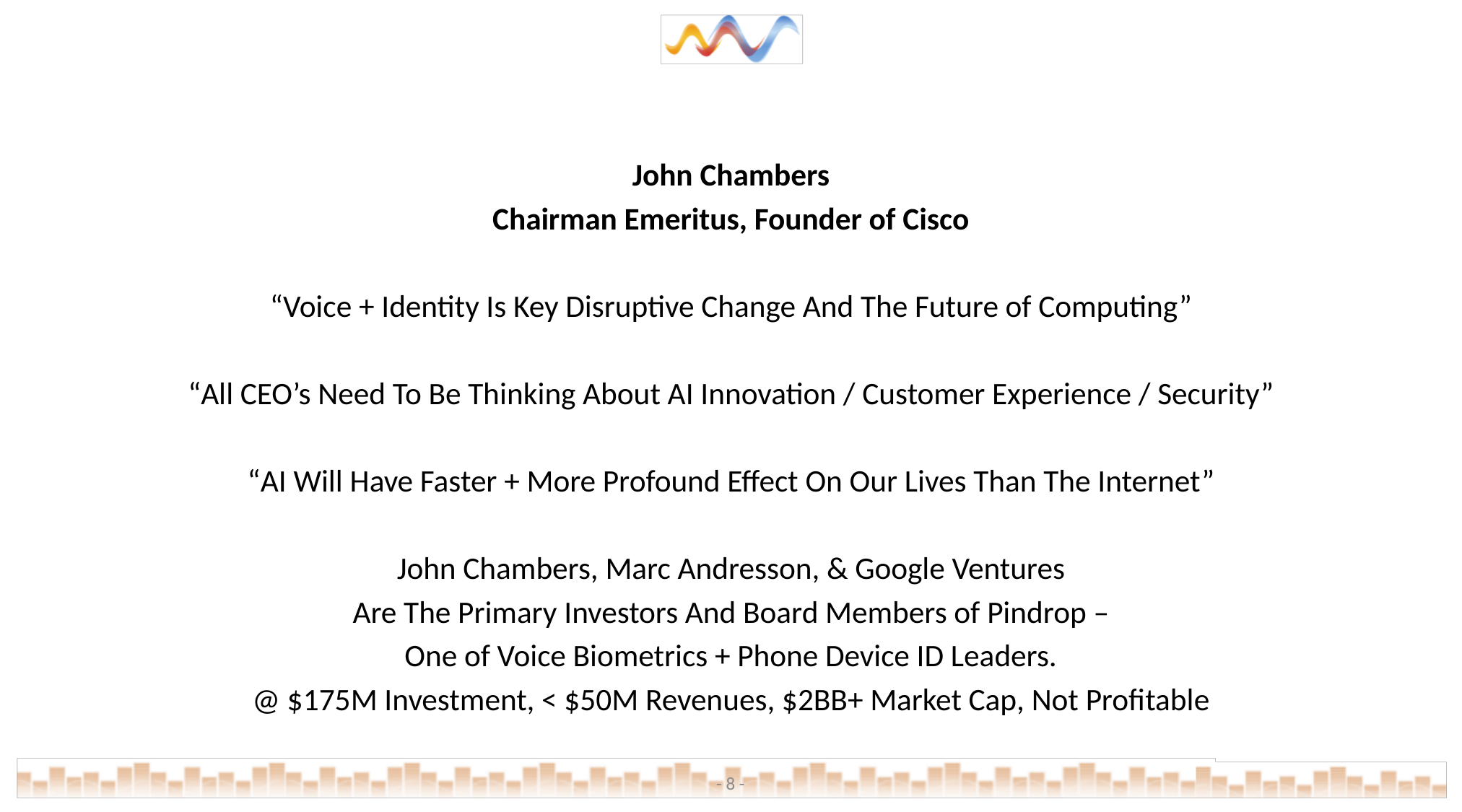

John Chambers
Chairman Emeritus, Founder of Cisco

“Voice + Identity Is Key Disruptive Change And The Future of Computing”

“All CEO’s Need To Be Thinking About AI Innovation / Customer Experience / Security”

“AI Will Have Faster + More Profound Effect On Our Lives Than The Internet”

John Chambers, Marc Andresson, & Google Ventures
Are The Primary Investors And Board Members of Pindrop –
One of Voice Biometrics + Phone Device ID Leaders.
@ $175M Investment, < $50M Revenues, $2BB+ Market Cap, Not Profitable
- 8 -